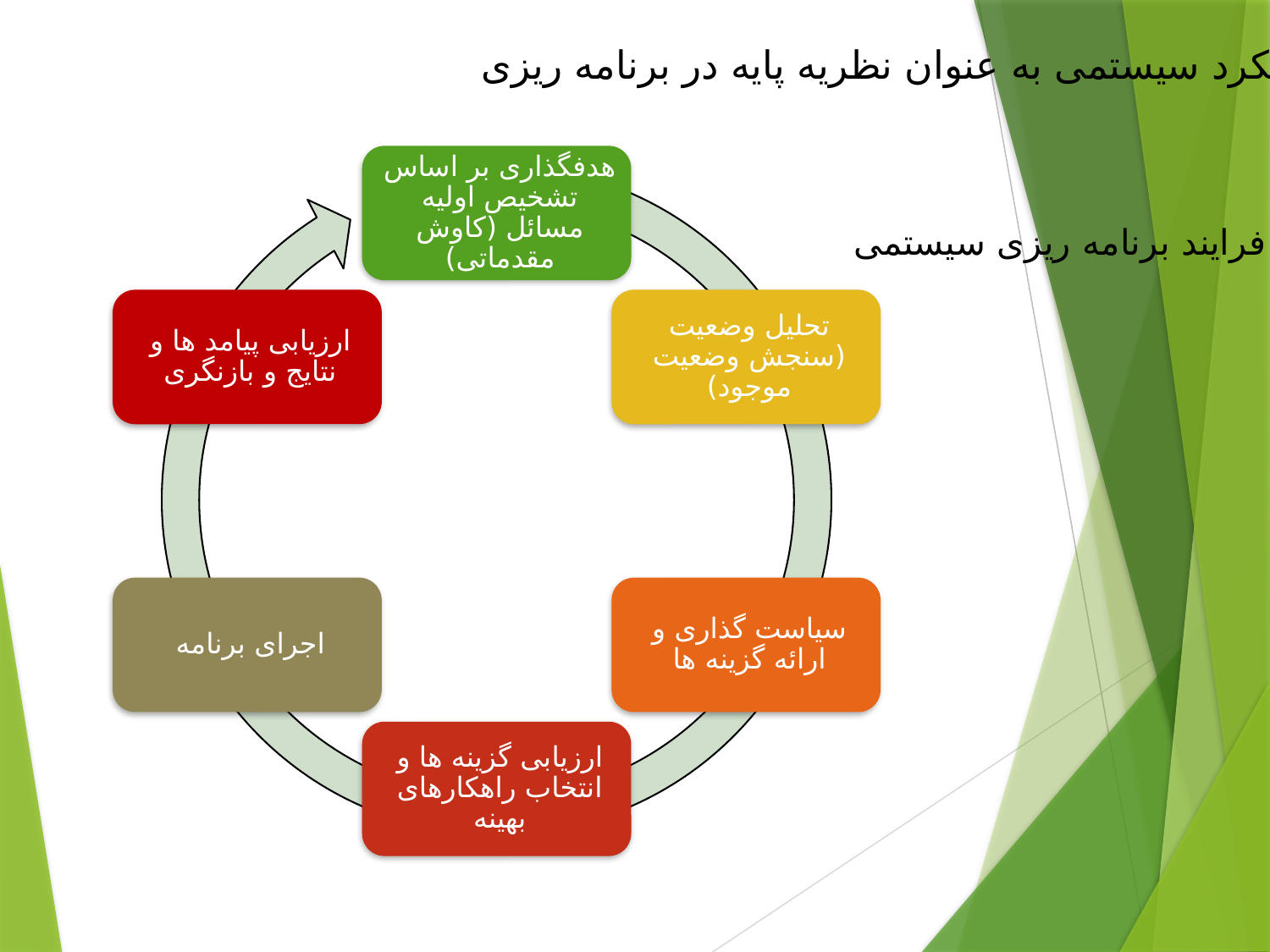

رویکرد سیستمی به عنوان نظریه پایه در برنامه ریزی
هدفگذاری بر اساس تشخیص اولیه مسائل (کاوش مقدماتی)
تحلیل وضعیت (سنجش وضعیت موجود)
سیاست گذاری و ارائه گزینه ها
ارزیابی گزینه ها و انتخاب راهکارهای بهینه
اجرای برنامه
ارزیابی پیامد ها و نتایج و بازنگری
فرایند برنامه ریزی سیستمی